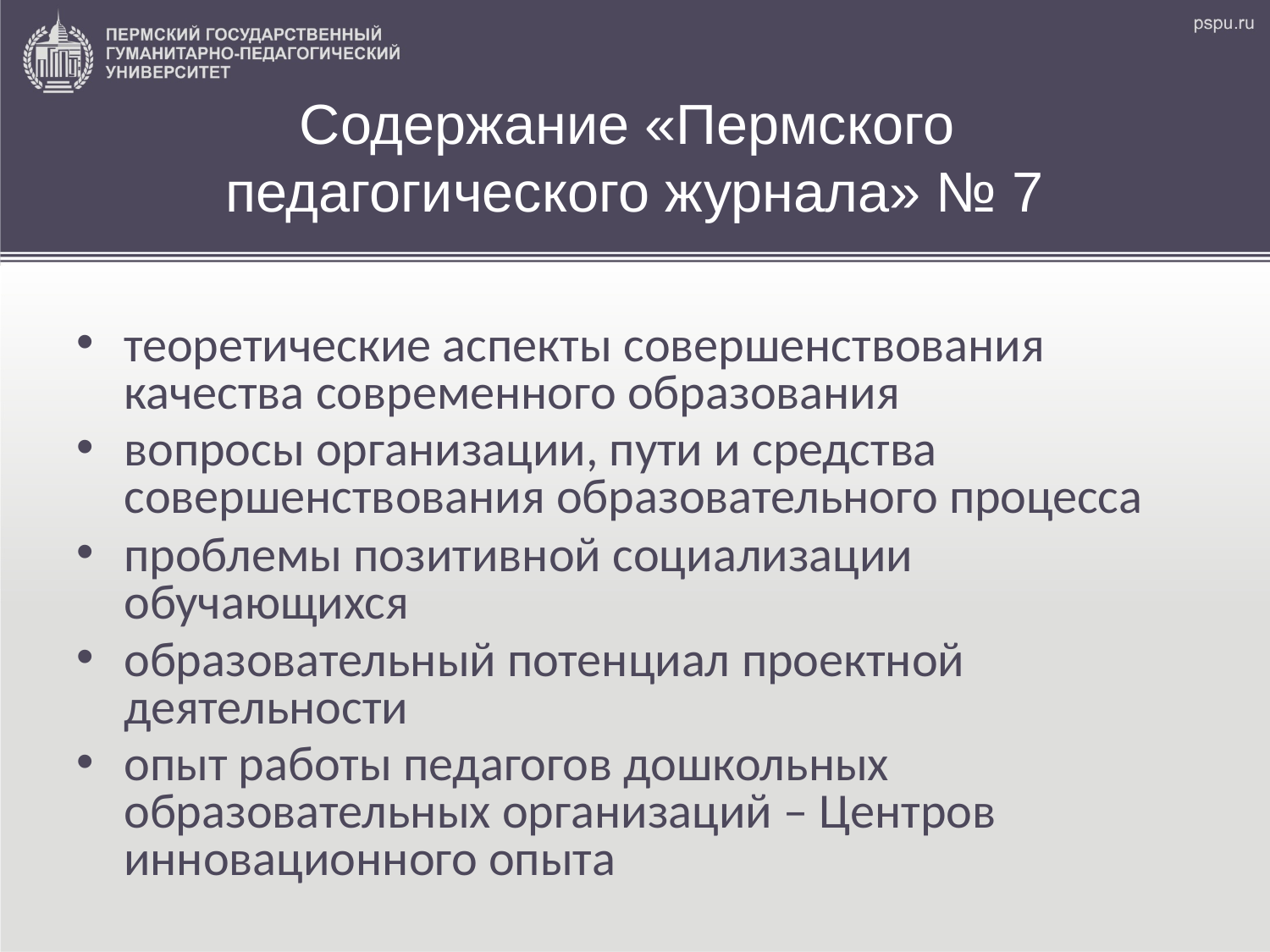

# Содержание «Пермского педагогического журнала» № 7
теоретические аспекты совершенствования качества современного образования
вопросы организации, пути и средства совершенствования образовательного процесса
проблемы позитивной социализации обучающихся
образовательный потенциал проектной деятельности
опыт работы педагогов дошкольных образовательных организаций – Центров инновационного опыта